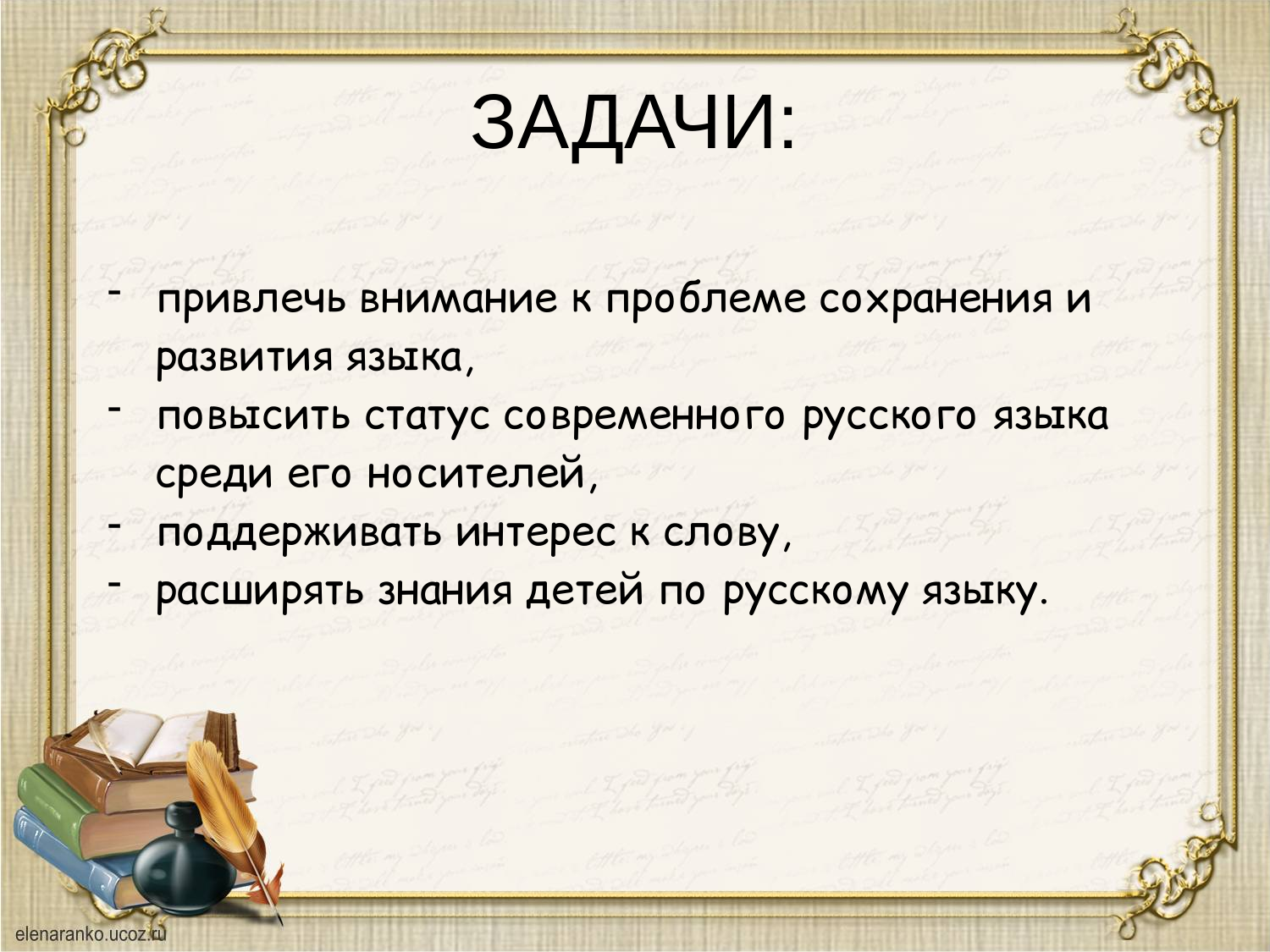

# ЗАДАЧИ:
привлечь внимание к проблеме сохранения и развития языка,
повысить статус современного русского языка среди его носителей,
поддерживать интерес к слову,
расширять знания детей по русскому языку.